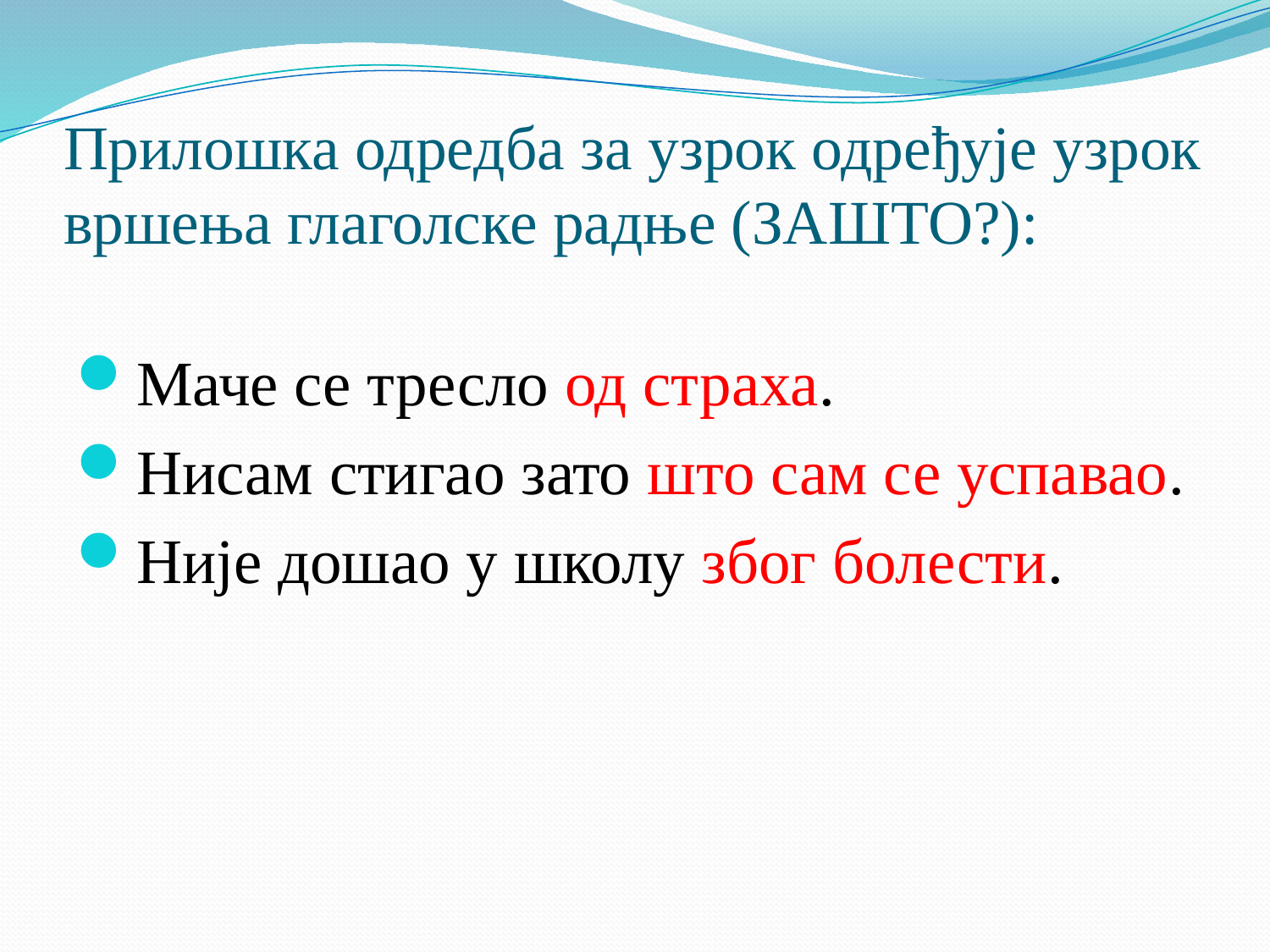

# Прилошка одредба за узрок одређује узрок вршења глаголске радње (ЗАШТО?):

Маче се тресло од страха.
Нисам стигао зато што сам се успавао.
Није дошао у школу због болести.